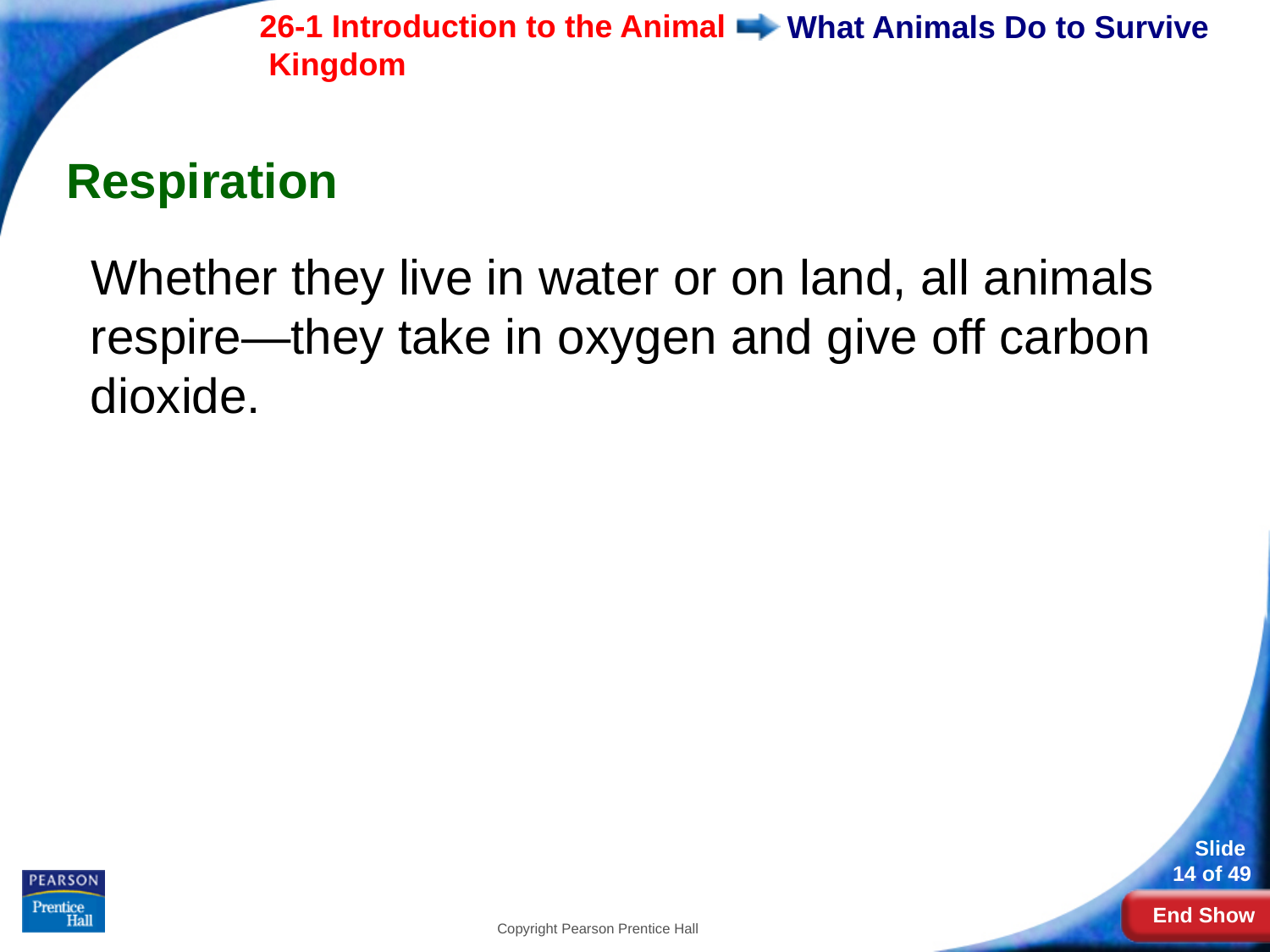

# What Animals Do to Survive
Respiration
Whether they live in water or on land, all animals respire—they take in oxygen and give off carbon dioxide.
Copyright Pearson Prentice Hall